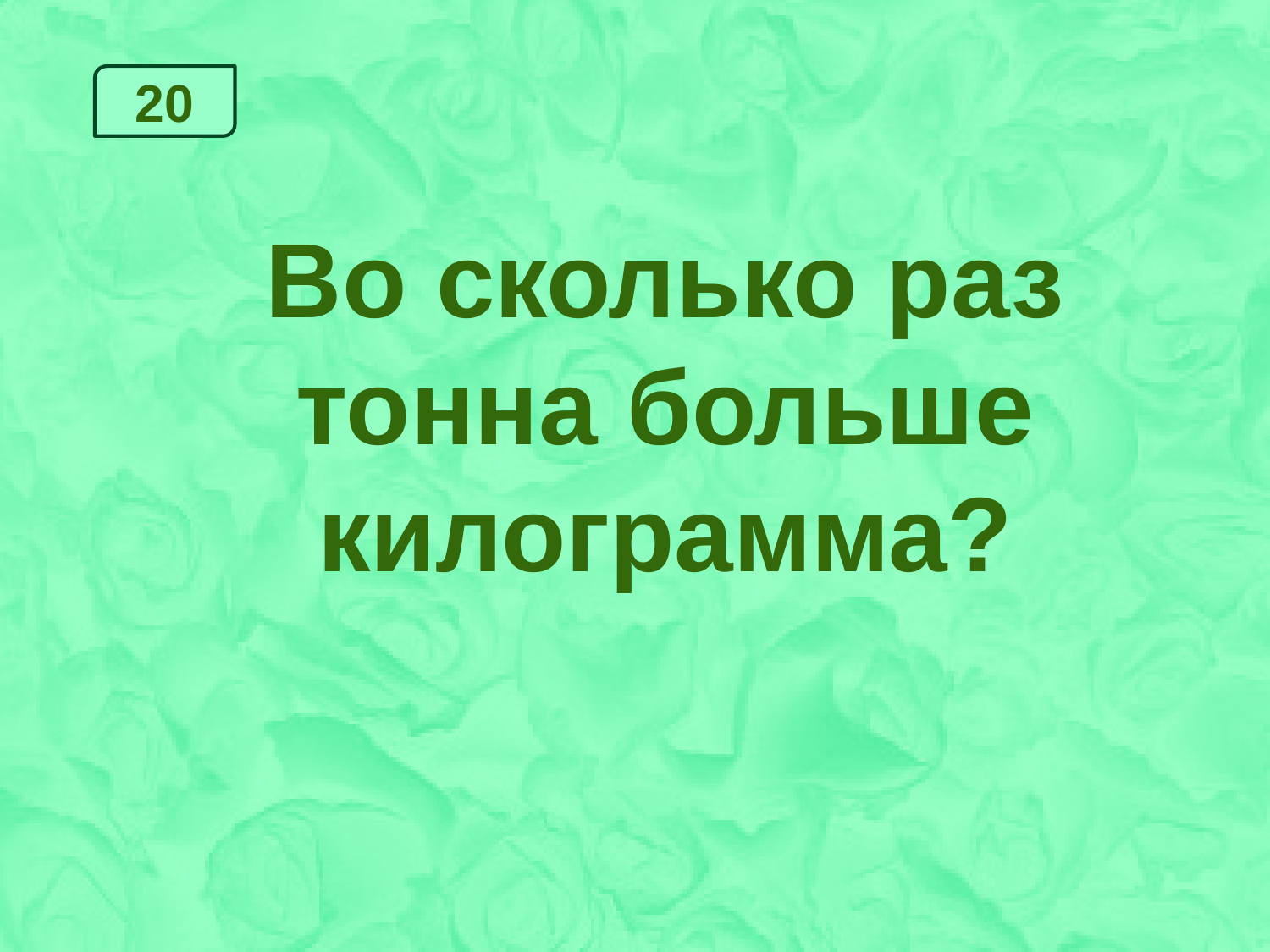

20
Во сколько раз тонна больше килограмма?